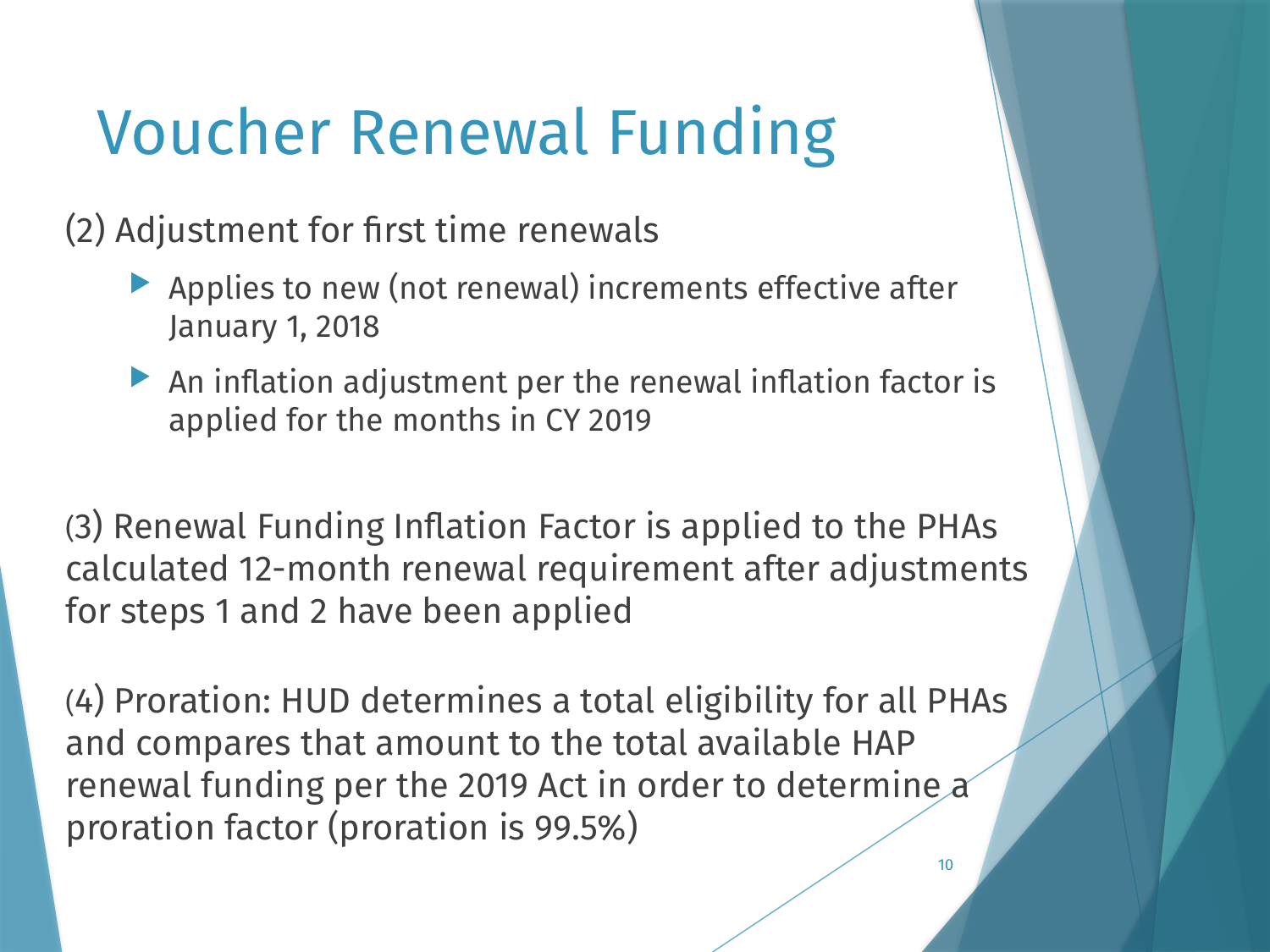

# Voucher Renewal Funding
(2) Adjustment for first time renewals
Applies to new (not renewal) increments effective after January 1, 2018
An inflation adjustment per the renewal inflation factor is applied for the months in CY 2019

(3) Renewal Funding Inflation Factor is applied to the PHAs calculated 12-month renewal requirement after adjustments for steps 1 and 2 have been applied

(4) Proration: HUD determines a total eligibility for all PHAs and compares that amount to the total available HAP renewal funding per the 2019 Act in order to determine a proration factor (proration is 99.5%)

10